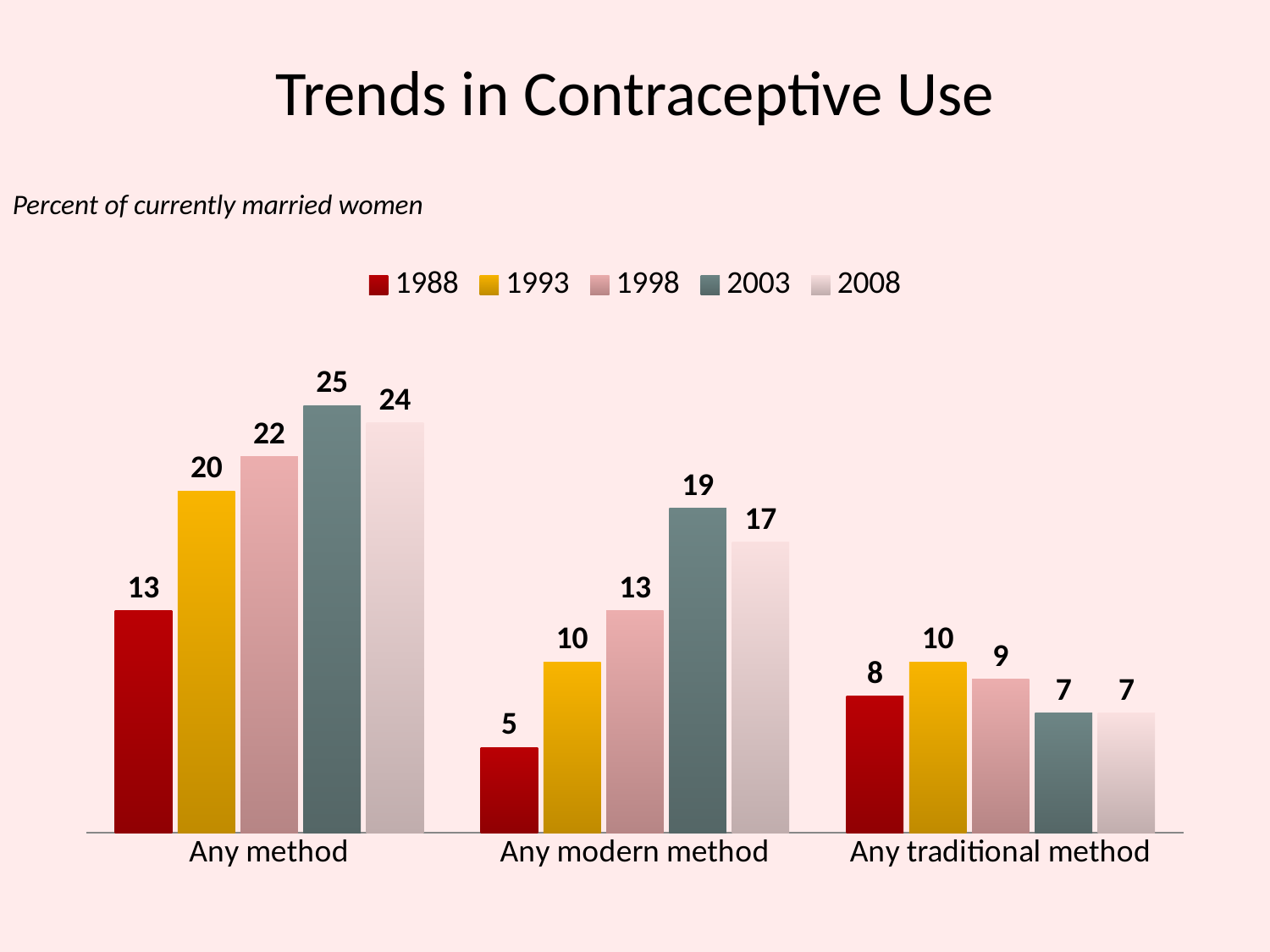

# Trends in Contraceptive Use
Percent of currently married women

### Chart

| Category | 1988 | 1993 | 1998 | 2003 | 2008 |
|---|---|---|---|---|---|
| Any method | 13.0 | 20.0 | 22.0 | 25.0 | 24.0 |
| Any modern method | 5.0 | 10.0 | 13.0 | 19.0 | 17.0 |
| Any traditional method | 8.0 | 10.0 | 9.0 | 7.0 | 7.0 |